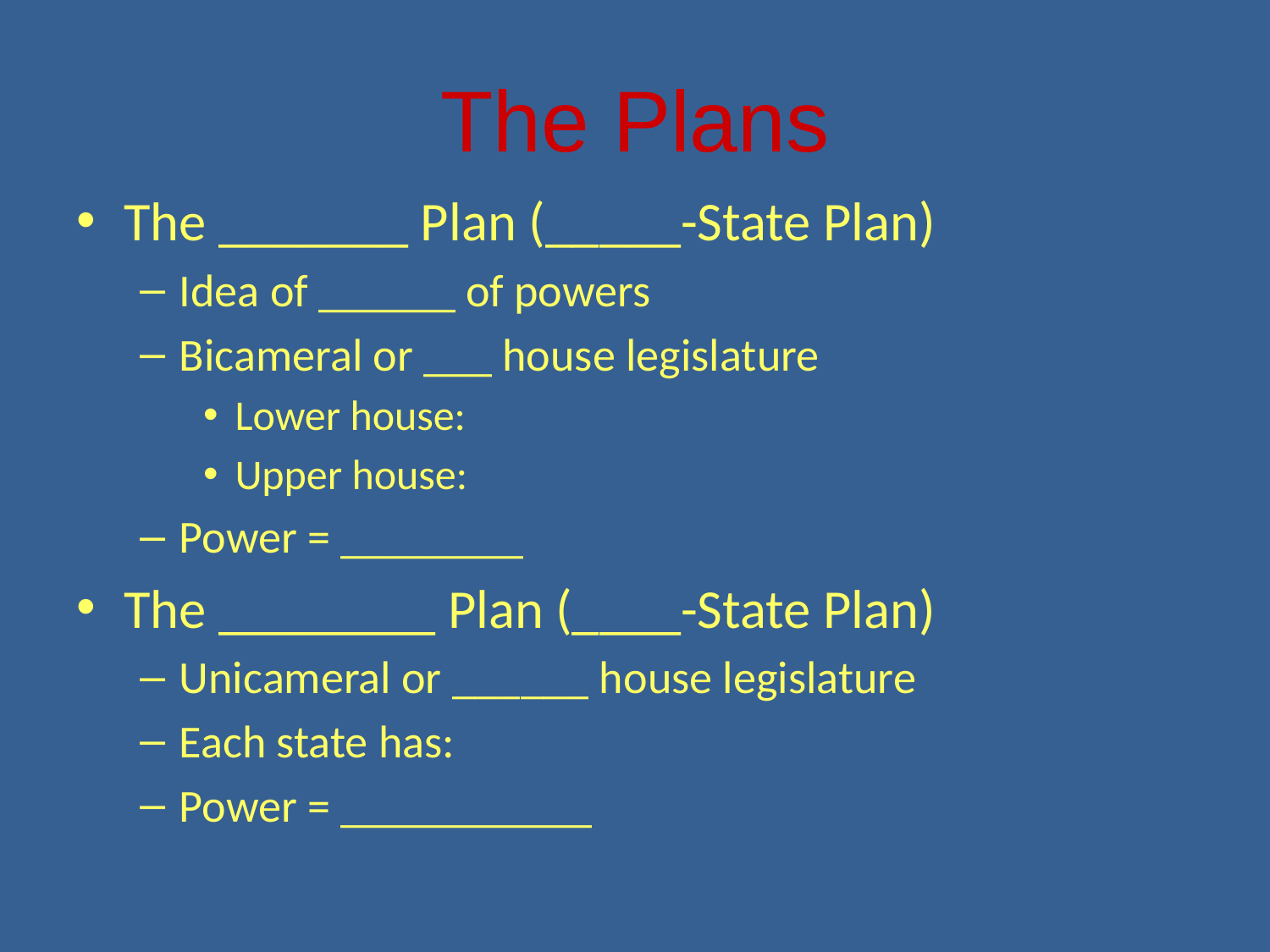

# The Plans
The _______ Plan (_____-State Plan)
Idea of ______ of powers
Bicameral or ___ house legislature
Lower house:
Upper house:
Power = ________
The ________ Plan (____-State Plan)
Unicameral or ______ house legislature
Each state has:
Power = ___________